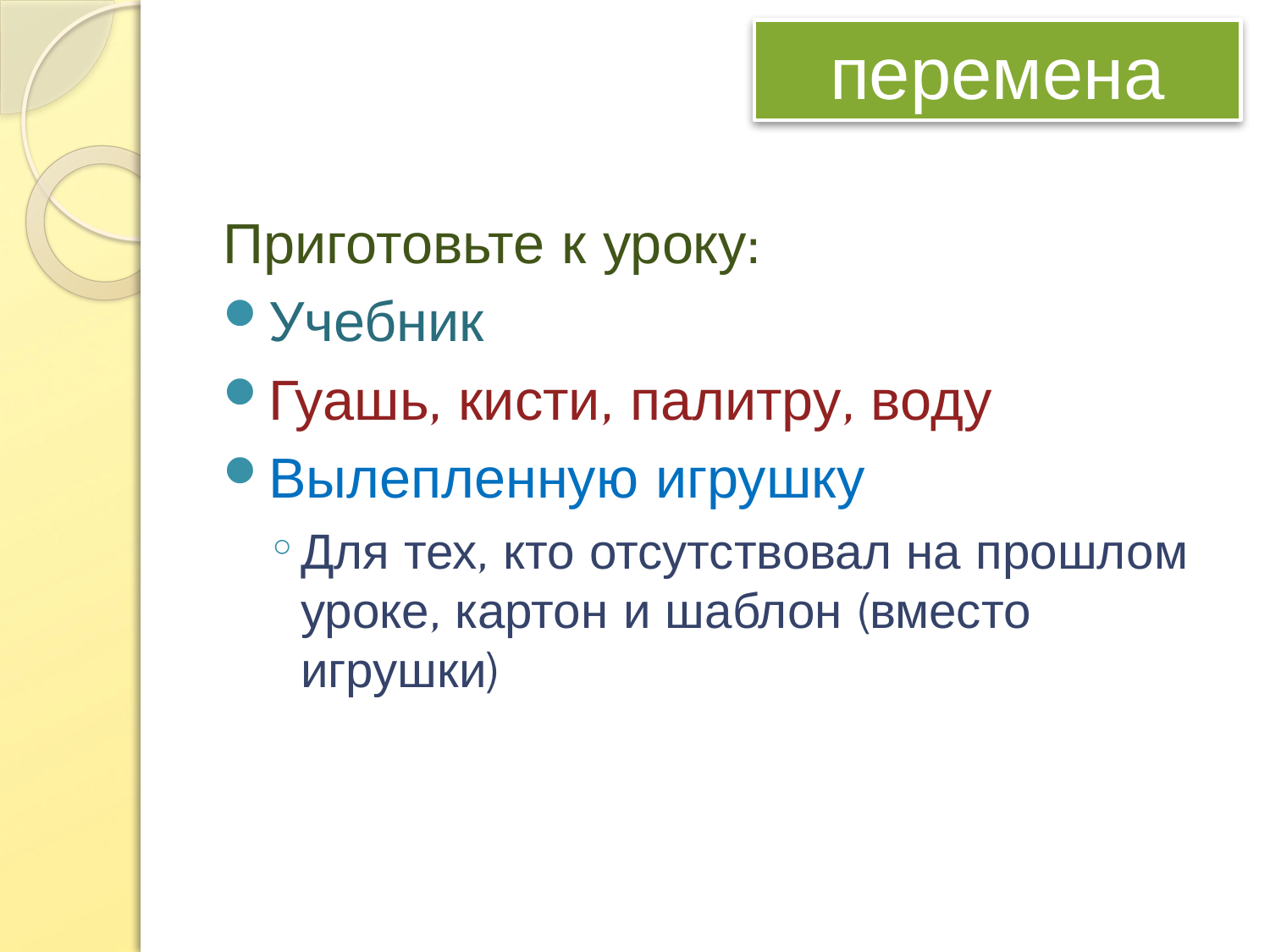

# перемена
Приготовьте к уроку:
Учебник
Гуашь, кисти, палитру, воду
Вылепленную игрушку
Для тех, кто отсутствовал на прошлом уроке, картон и шаблон (вместо игрушки)